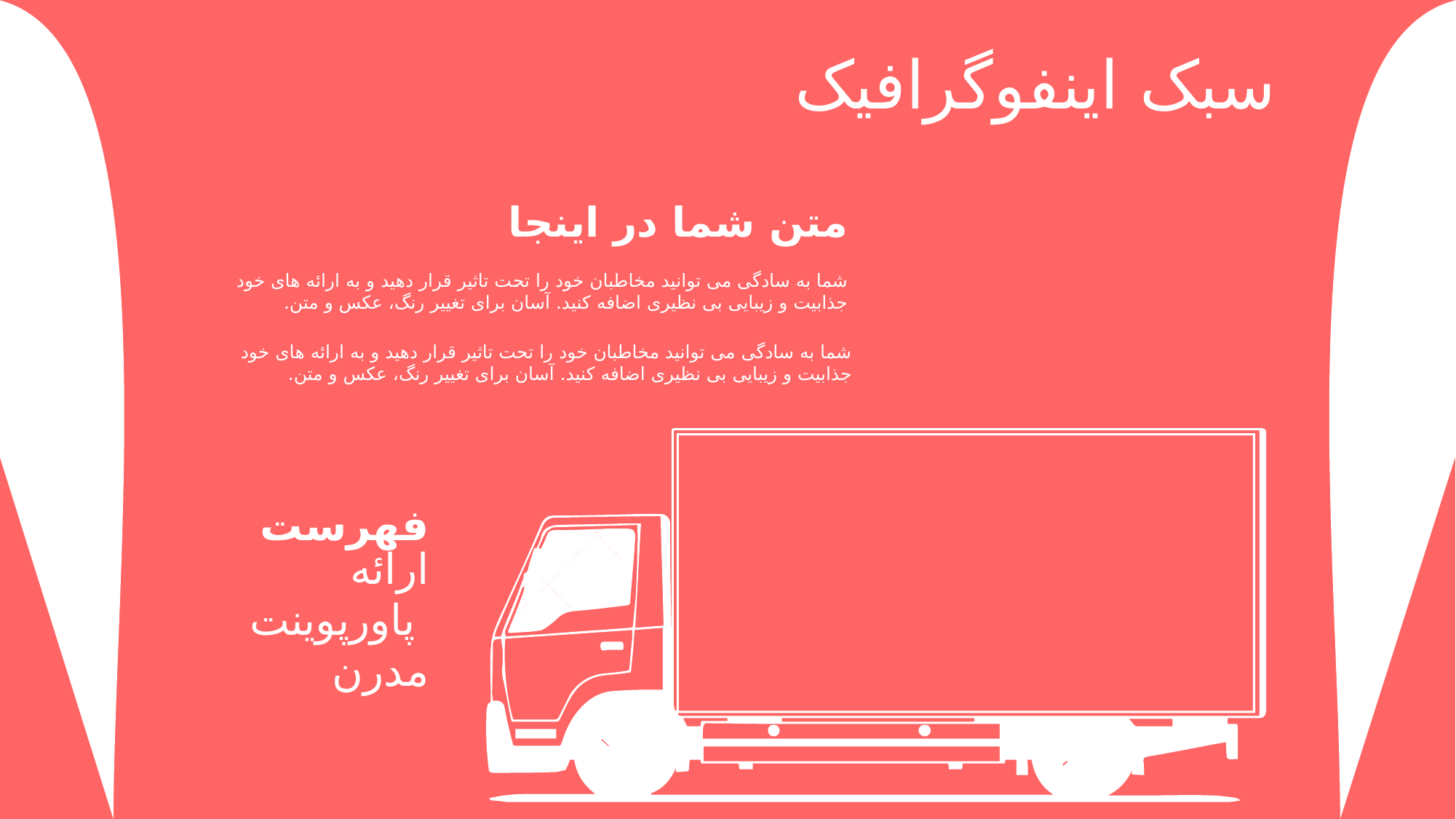

سبک اینفوگرافیک
متن شما در اینجا
شما به سادگی می توانید مخاطبان خود را تحت تاثیر قرار دهید و به ارائه های خود جذابیت و زیبایی بی نظیری اضافه کنید. آسان برای تغییر رنگ، عکس و متن.
شما به سادگی می توانید مخاطبان خود را تحت تاثیر قرار دهید و به ارائه های خود جذابیت و زیبایی بی نظیری اضافه کنید. آسان برای تغییر رنگ، عکس و متن.

فهرست
ارائه
 پاورپوینت
مدرن